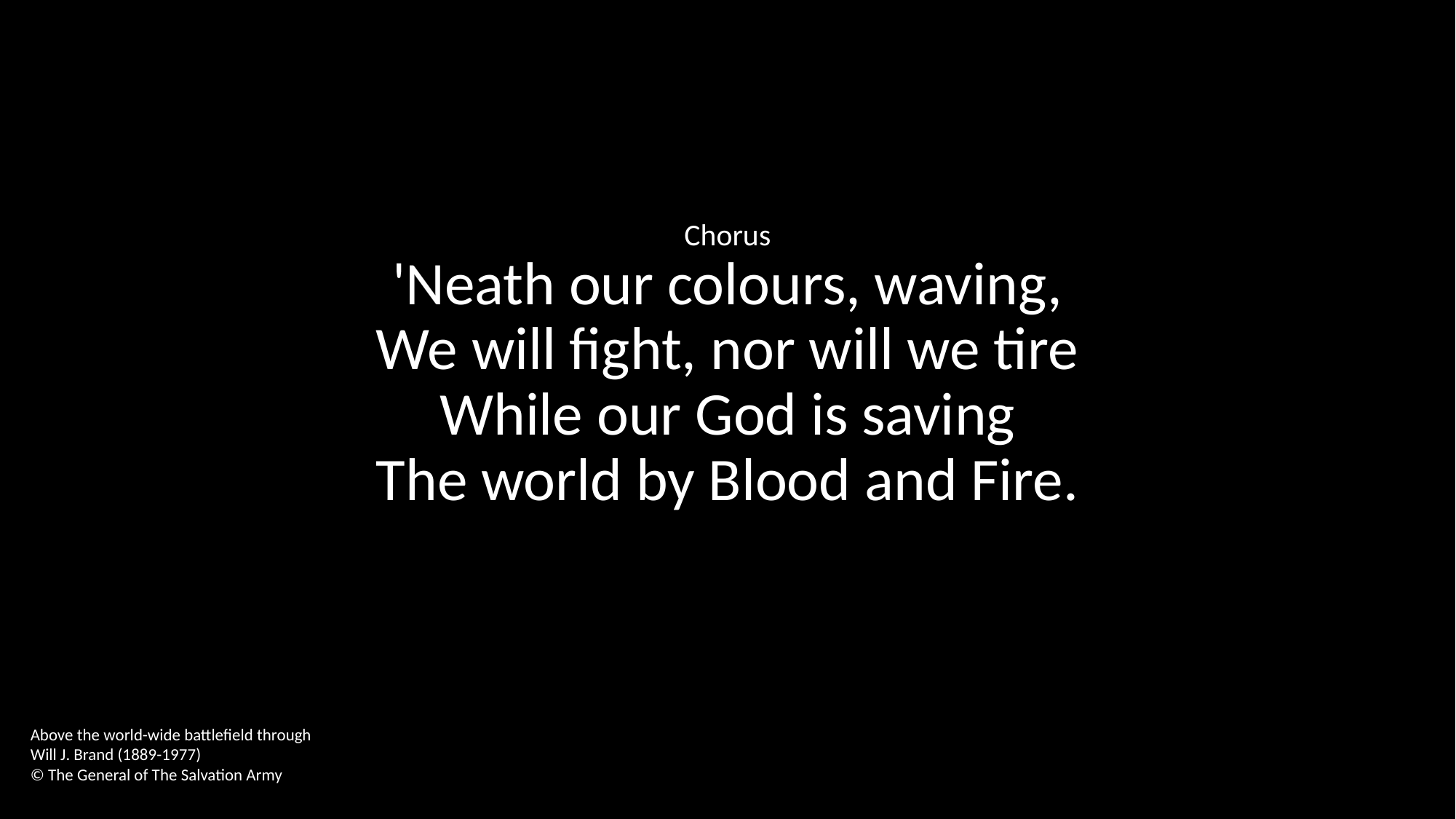

Chorus
'Neath our colours, waving,
We will fight, nor will we tire
While our God is saving
The world by Blood and Fire.
Above the world-wide battlefield through
Will J. Brand (1889-1977)
© The General of The Salvation Army